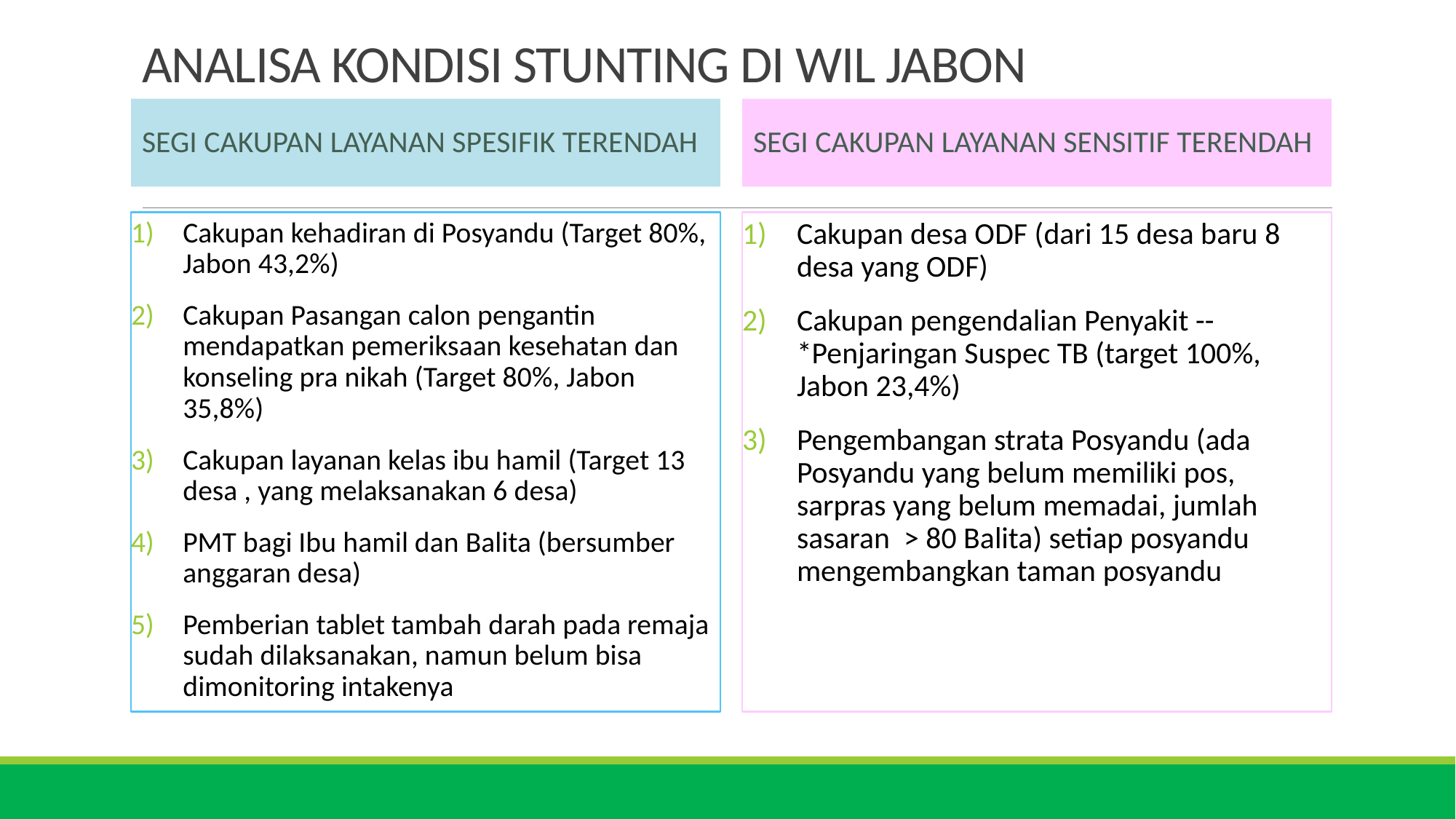

# ANALISA KONDISI STUNTING DI WIL JABON
SEGI CAKUPAN LAYANAN SPESIFIK TERENDAH
SEGI CAKUPAN LAYANAN SENSITIF TERENDAH
Cakupan kehadiran di Posyandu (Target 80%, Jabon 43,2%)
Cakupan Pasangan calon pengantin mendapatkan pemeriksaan kesehatan dan konseling pra nikah (Target 80%, Jabon 35,8%)
Cakupan layanan kelas ibu hamil (Target 13 desa , yang melaksanakan 6 desa)
PMT bagi Ibu hamil dan Balita (bersumber anggaran desa)
Pemberian tablet tambah darah pada remaja sudah dilaksanakan, namun belum bisa dimonitoring intakenya

Cakupan desa ODF (dari 15 desa baru 8 desa yang ODF)
Cakupan pengendalian Penyakit --*Penjaringan Suspec TB (target 100%, Jabon 23,4%)
Pengembangan strata Posyandu (ada Posyandu yang belum memiliki pos, sarpras yang belum memadai, jumlah sasaran  > 80 Balita) setiap posyandu mengembangkan taman posyandu